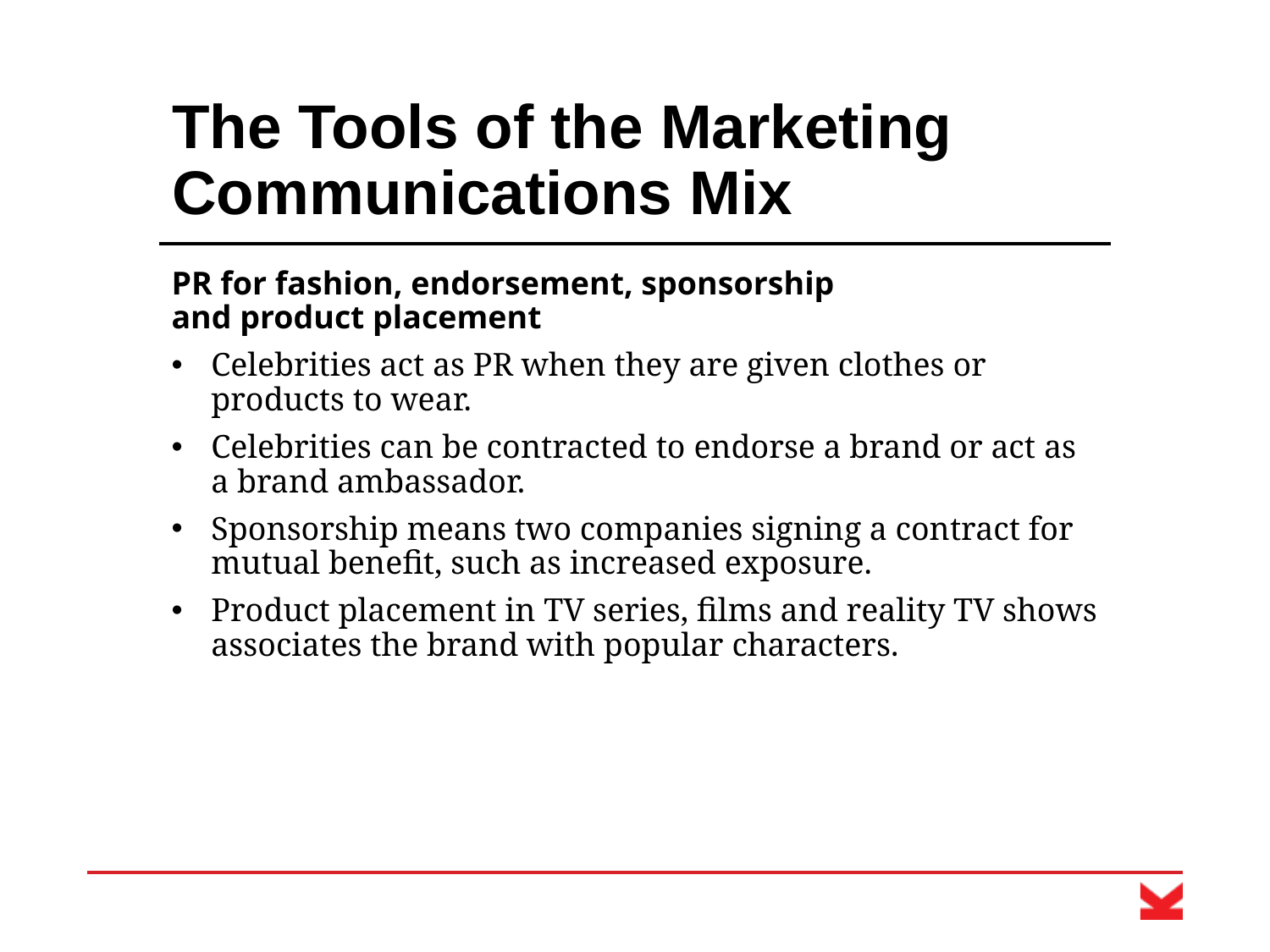

# The Tools of the Marketing Communications Mix
PR for fashion, endorsement, sponsorship
and product placement
Celebrities act as PR when they are given clothes or products to wear.
Celebrities can be contracted to endorse a brand or act as a brand ambassador.
Sponsorship means two companies signing a contract for mutual benefit, such as increased exposure.
Product placement in TV series, films and reality TV shows associates the brand with popular characters.